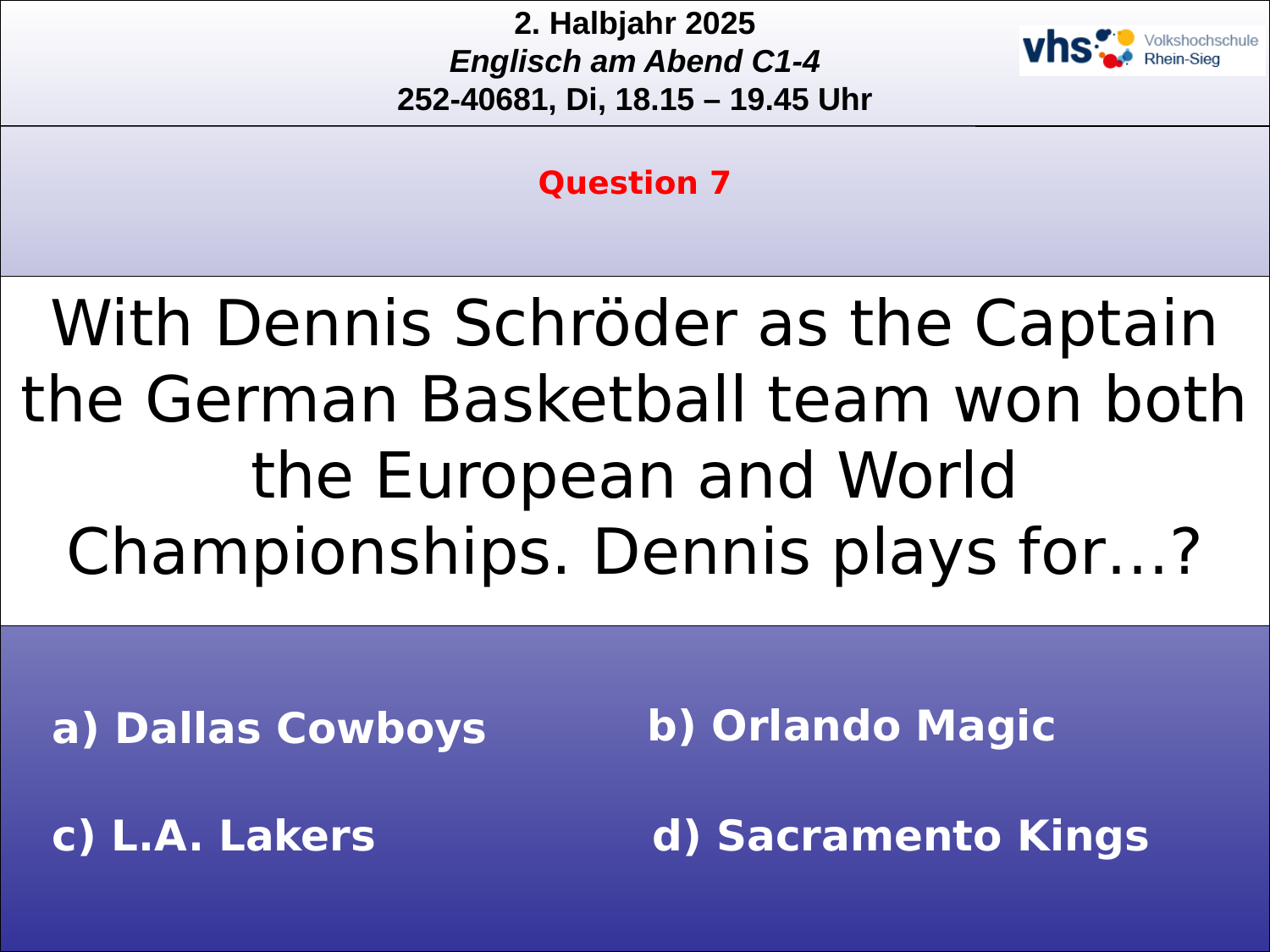

Question 7
# With Dennis Schröder as the Captain the German Basketball team won both the European and World Championships. Dennis plays for…?
b) Orlando Magic
 Dallas Cowboys
c) L.A. Lakers
d) Sacramento Kings